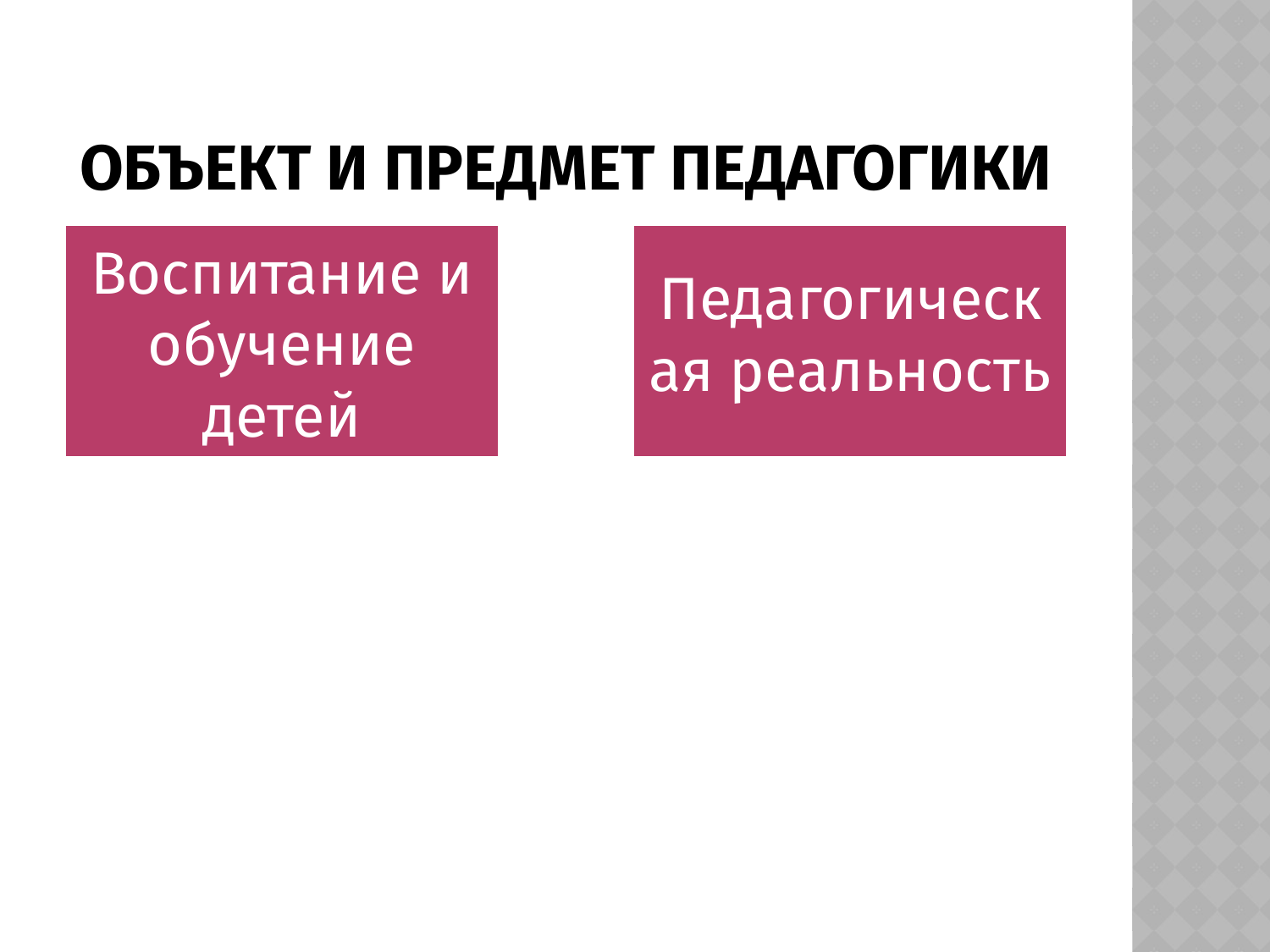

# Объект и предмет педагогики
Воспитание и обучение детей
Педагогическая реальность